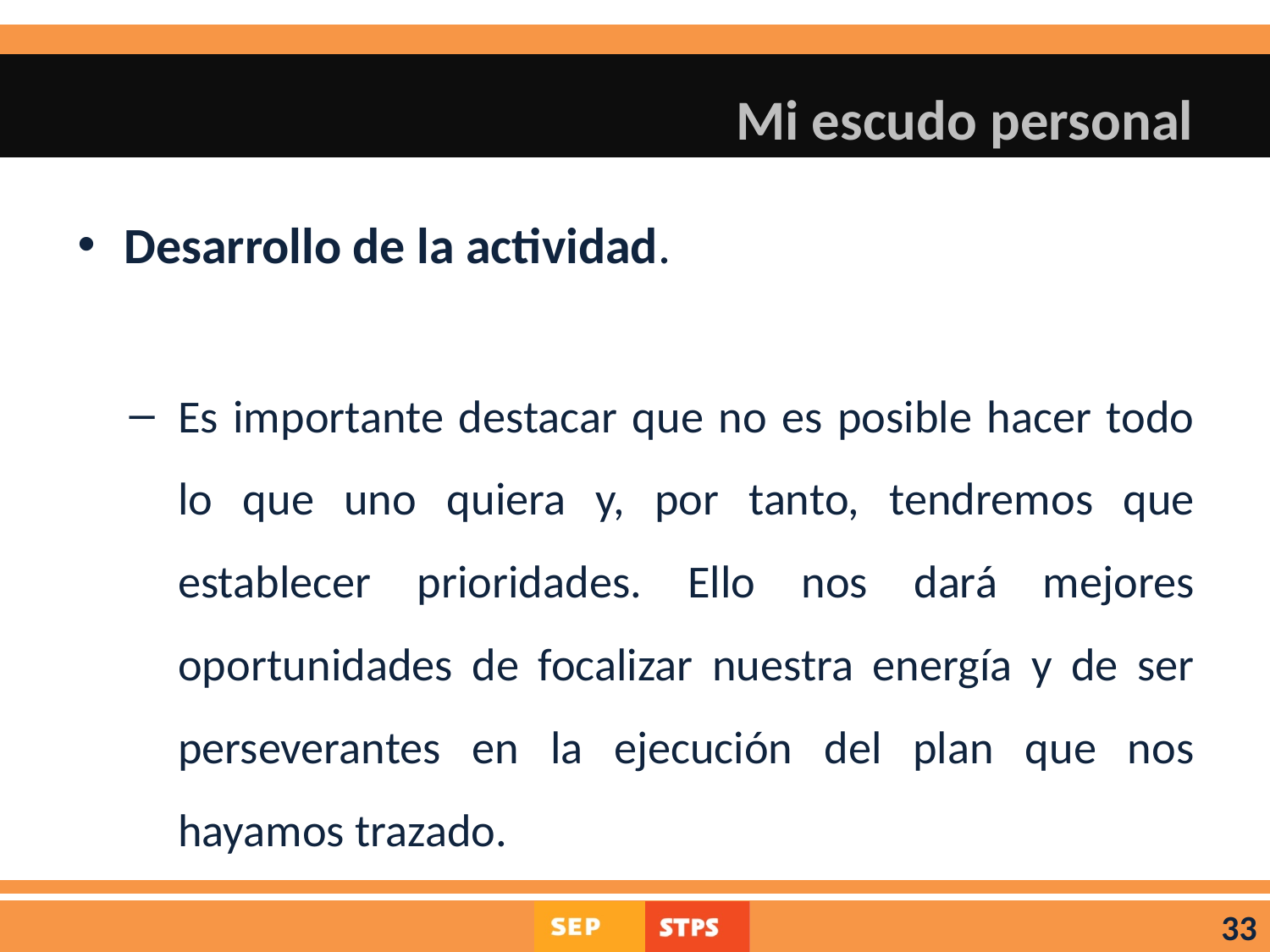

# Mi escudo personal
Desarrollo de la actividad.

Es importante destacar que no es posible hacer todo lo que uno quiera y, por tanto, tendremos que establecer prioridades. Ello nos dará mejores oportunidades de focalizar nuestra energía y de ser perseverantes en la ejecución del plan que nos hayamos trazado.
33